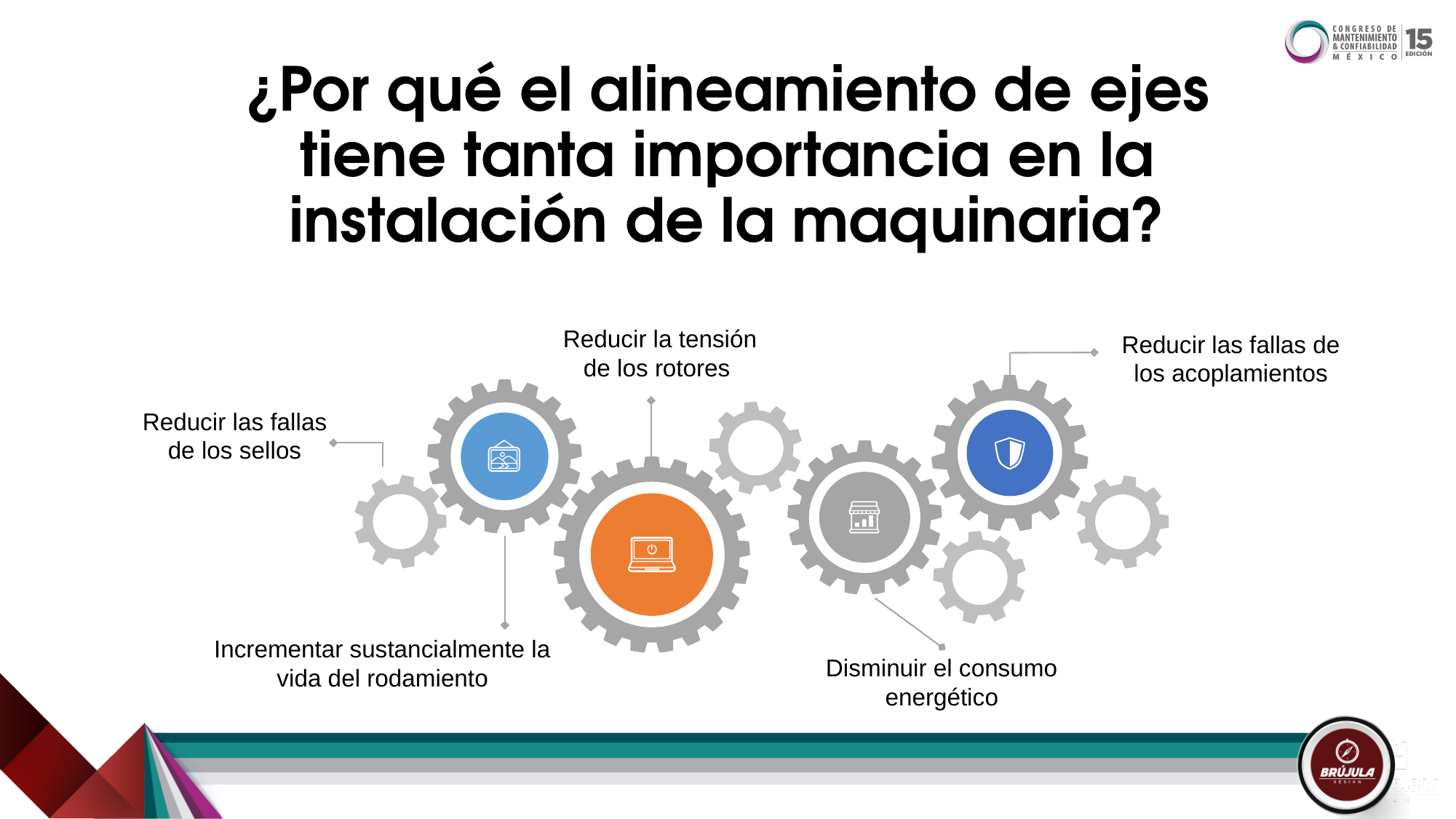

# ¿Por qué el alineamiento de ejes tiene tanta importancia en la instalación de la maquinaria?
Reducir la tensión de los rotores
Reducir las fallas de los acoplamientos

Reducir las fallas de los sellos

Incrementar sustancialmente la vida del rodamiento
Disminuir el consumo energético